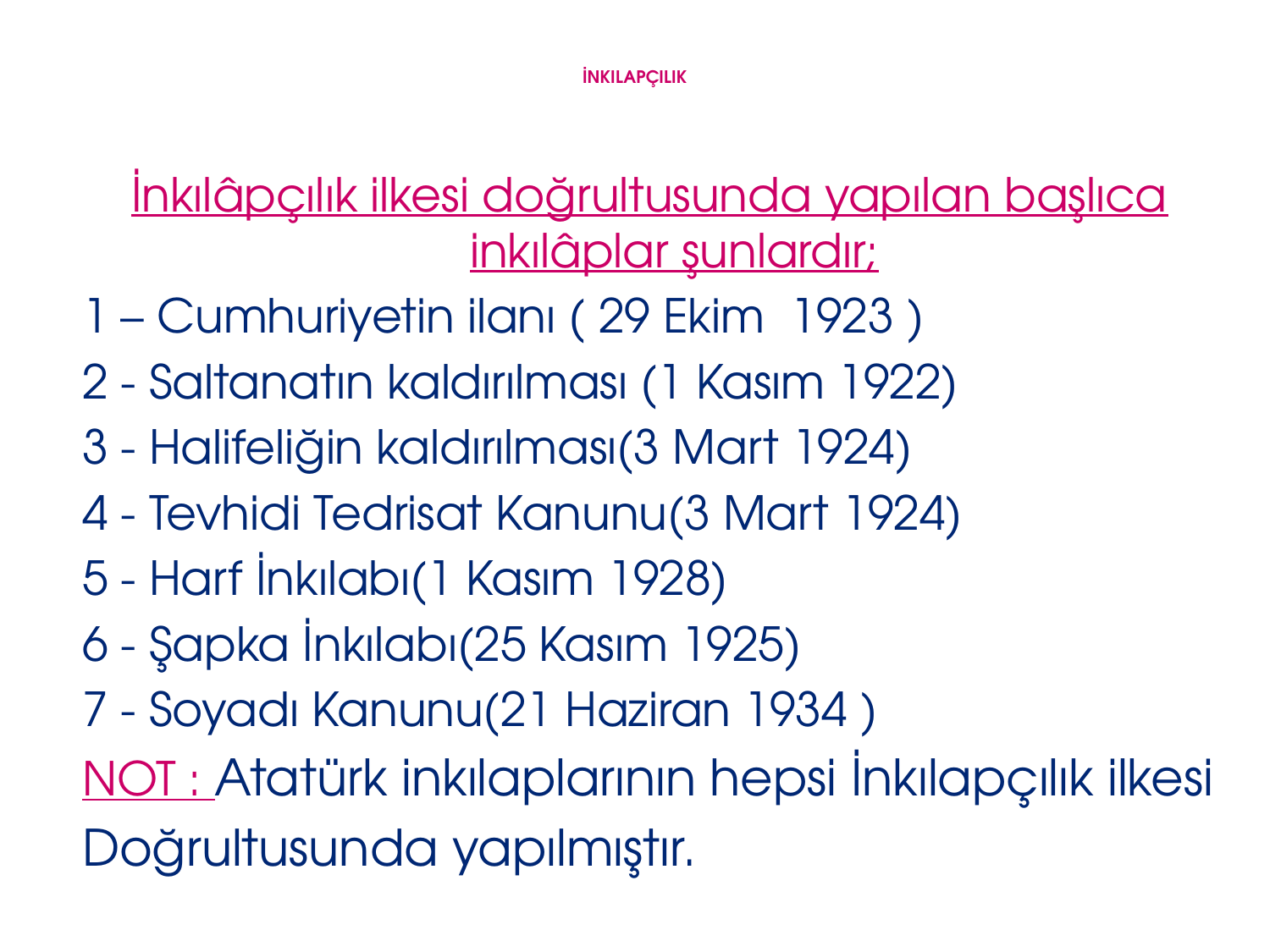

# İNKILAPÇILIK
İnkılâpçılık ilkesi doğrultusunda yapılan başlıca inkılâplar şunlardır;
1 – Cumhuriyetin ilanı ( 29 Ekim  1923 )
2 - Saltanatın kaldırılması (1 Kasım 1922)
3 - Halifeliğin kaldırılması(3 Mart 1924)
4 - Tevhidi Tedrisat Kanunu(3 Mart 1924)
5 - Harf İnkılabı(1 Kasım 1928)
6 - Şapka İnkılabı(25 Kasım 1925)
7 - Soyadı Kanunu(21 Haziran 1934 )
NOT : Atatürk inkılaplarının hepsi İnkılapçılık ilkesi
Doğrultusunda yapılmıştır.